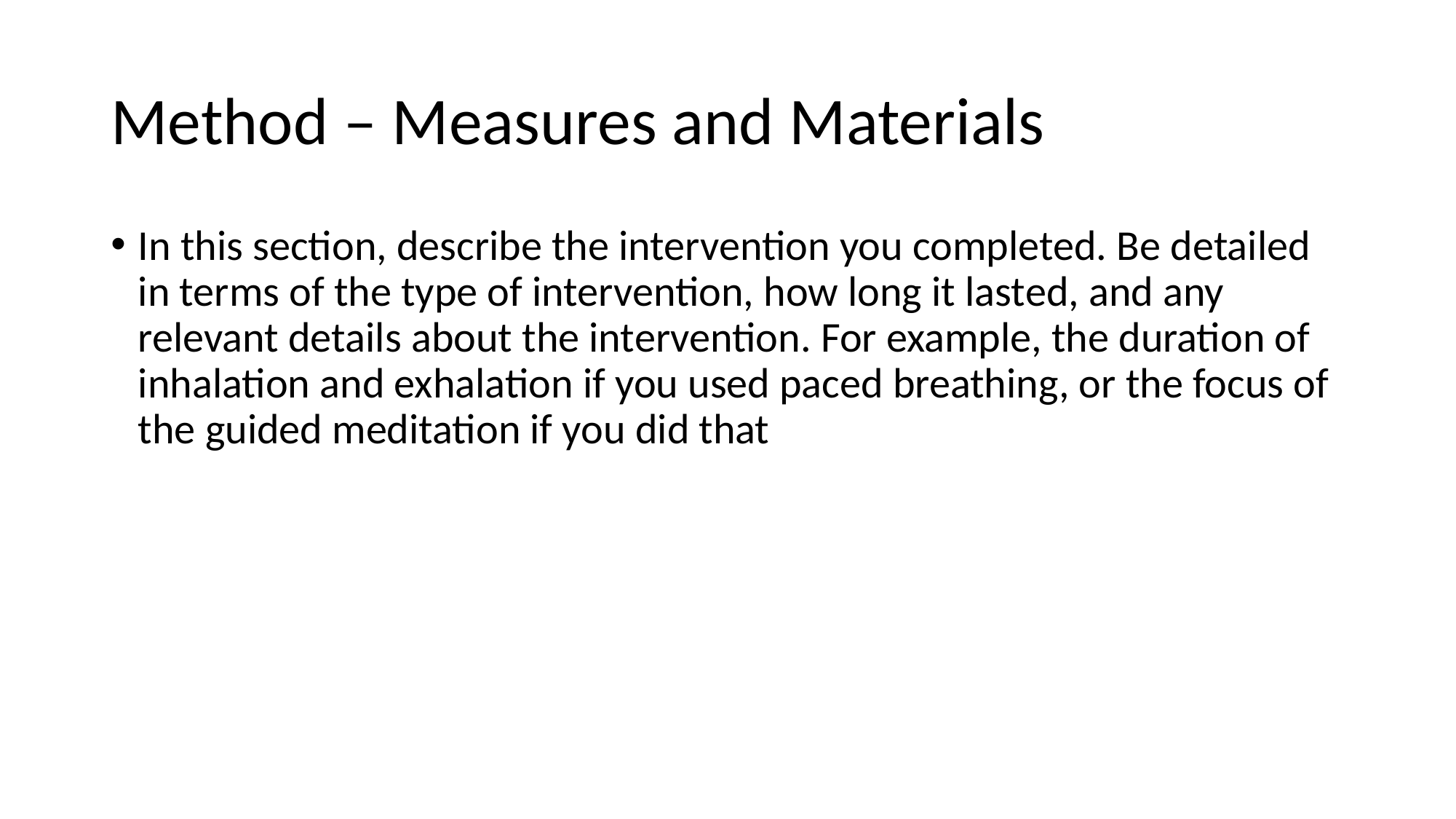

# Method – Measures and Materials
In this section, describe the intervention you completed. Be detailed in terms of the type of intervention, how long it lasted, and any relevant details about the intervention. For example, the duration of inhalation and exhalation if you used paced breathing, or the focus of the guided meditation if you did that